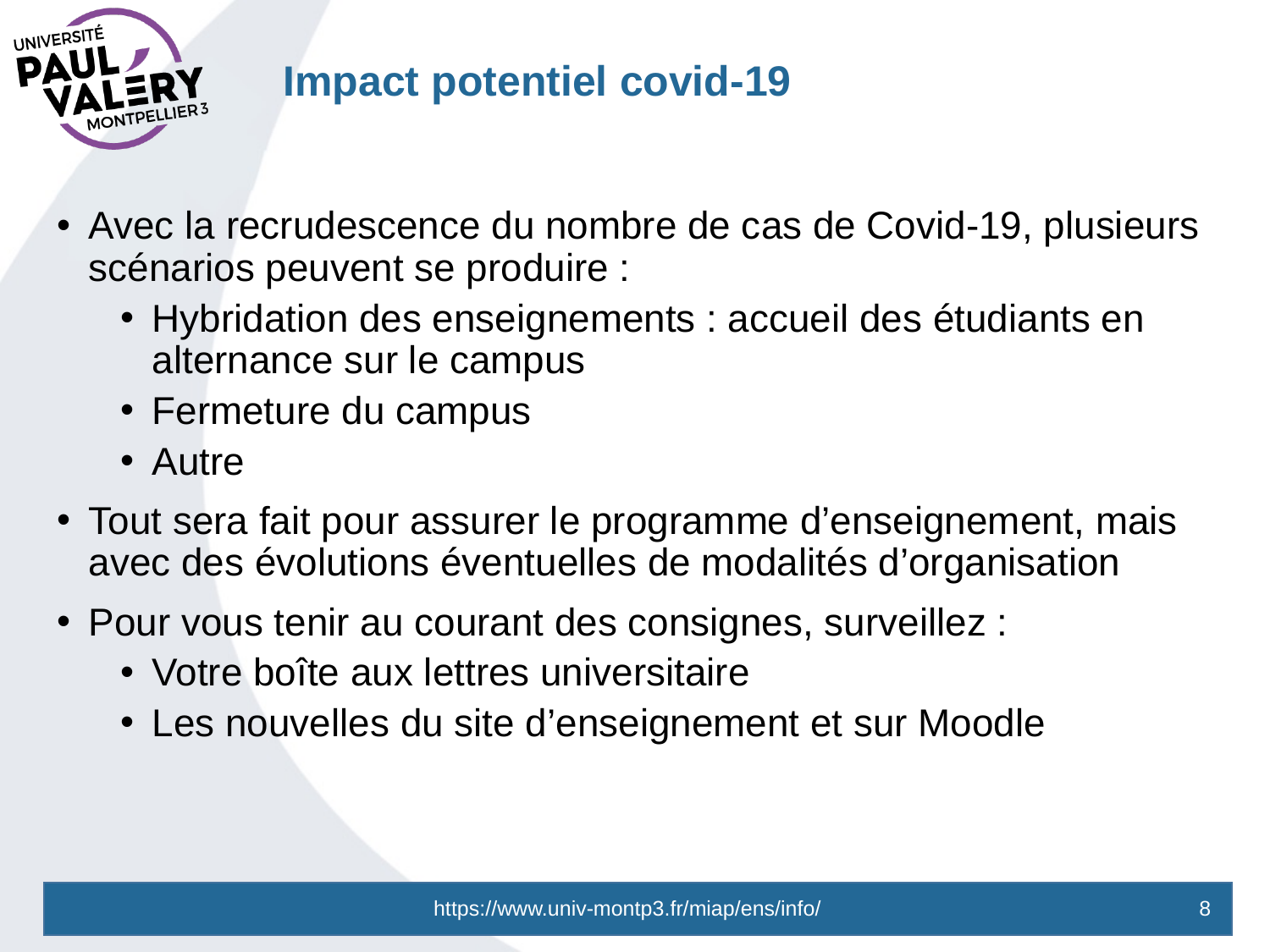

# Impact potentiel covid-19
Avec la recrudescence du nombre de cas de Covid-19, plusieurs scénarios peuvent se produire :
Hybridation des enseignements : accueil des étudiants en alternance sur le campus
Fermeture du campus
Autre
Tout sera fait pour assurer le programme d’enseignement, mais avec des évolutions éventuelles de modalités d’organisation
Pour vous tenir au courant des consignes, surveillez :
Votre boîte aux lettres universitaire
Les nouvelles du site d’enseignement et sur Moodle
https://www.univ-montp3.fr/miap/ens/info/
8